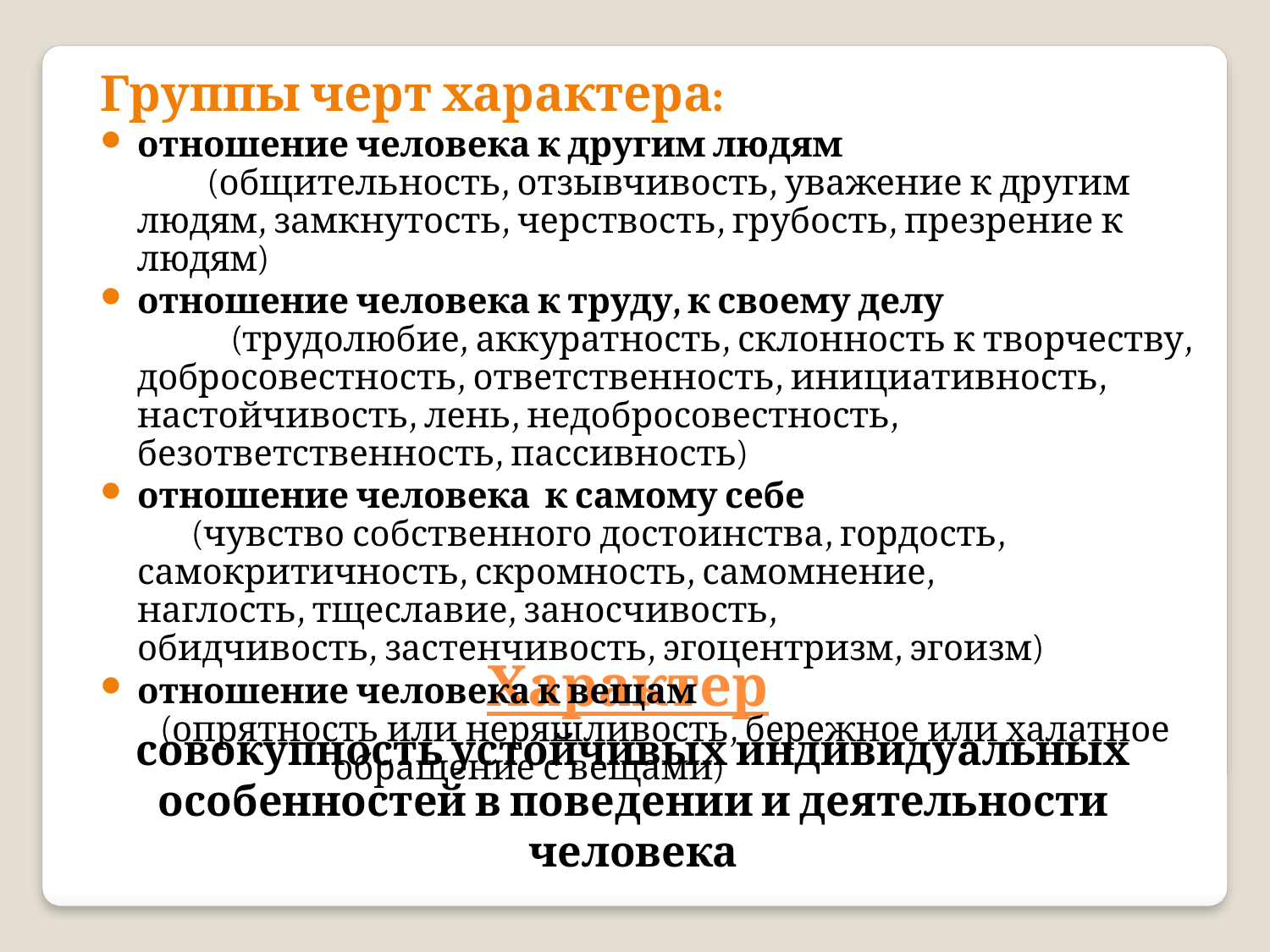

Группы черт характера:
отношение человека к другим людям                                                       (общительность, отзывчивость, уважение к другим людям, замкнутость, черствость, грубость, презрение к людям)
отношение человека к труду, к своему делу                                             (трудолюбие, аккуратность, склонность к творчеству, добросовестность, ответственность, инициативность, настойчивость, лень, недобросовестность, безответственность, пассивность)
отношение человека  к самому себе                                                          (чувство собственного достоинства, гордость, самокритичность, скромность, самомнение, наглость, тщеславие, заносчивость, обидчивость, застенчивость, эгоцентризм, эгоизм)
отношение человека к вещам                                                                    (опрятность или неряшливость, бережное или халатное                             обращение с вещами)

Характер
совокупность устойчивых индивидуальных особенностей в поведении и деятельности человека